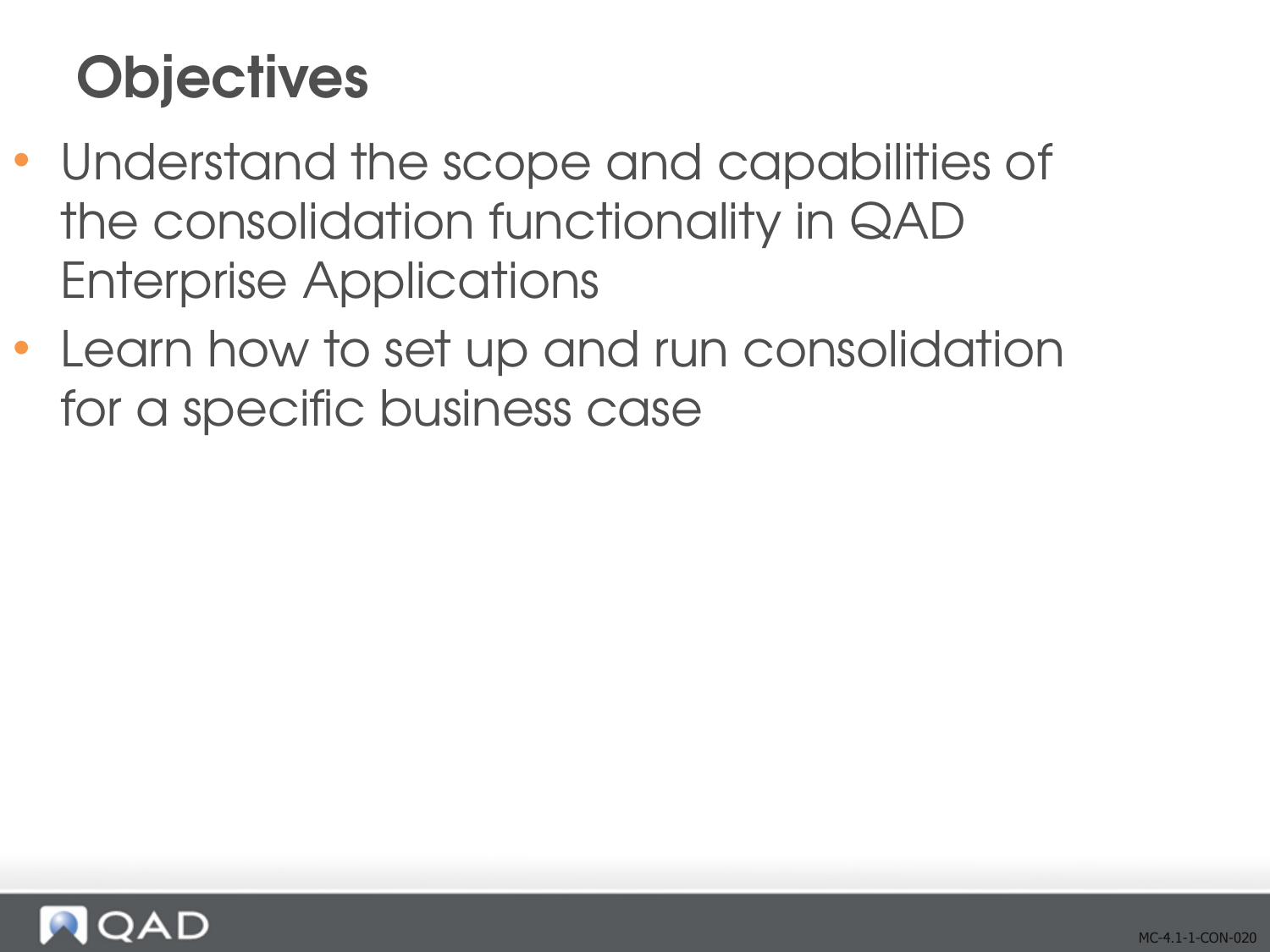

# Objectives
Understand the scope and capabilities of the consolidation functionality in QAD Enterprise Applications
Learn how to set up and run consolidation for a specific business case
MC-4.1-1-CON-020